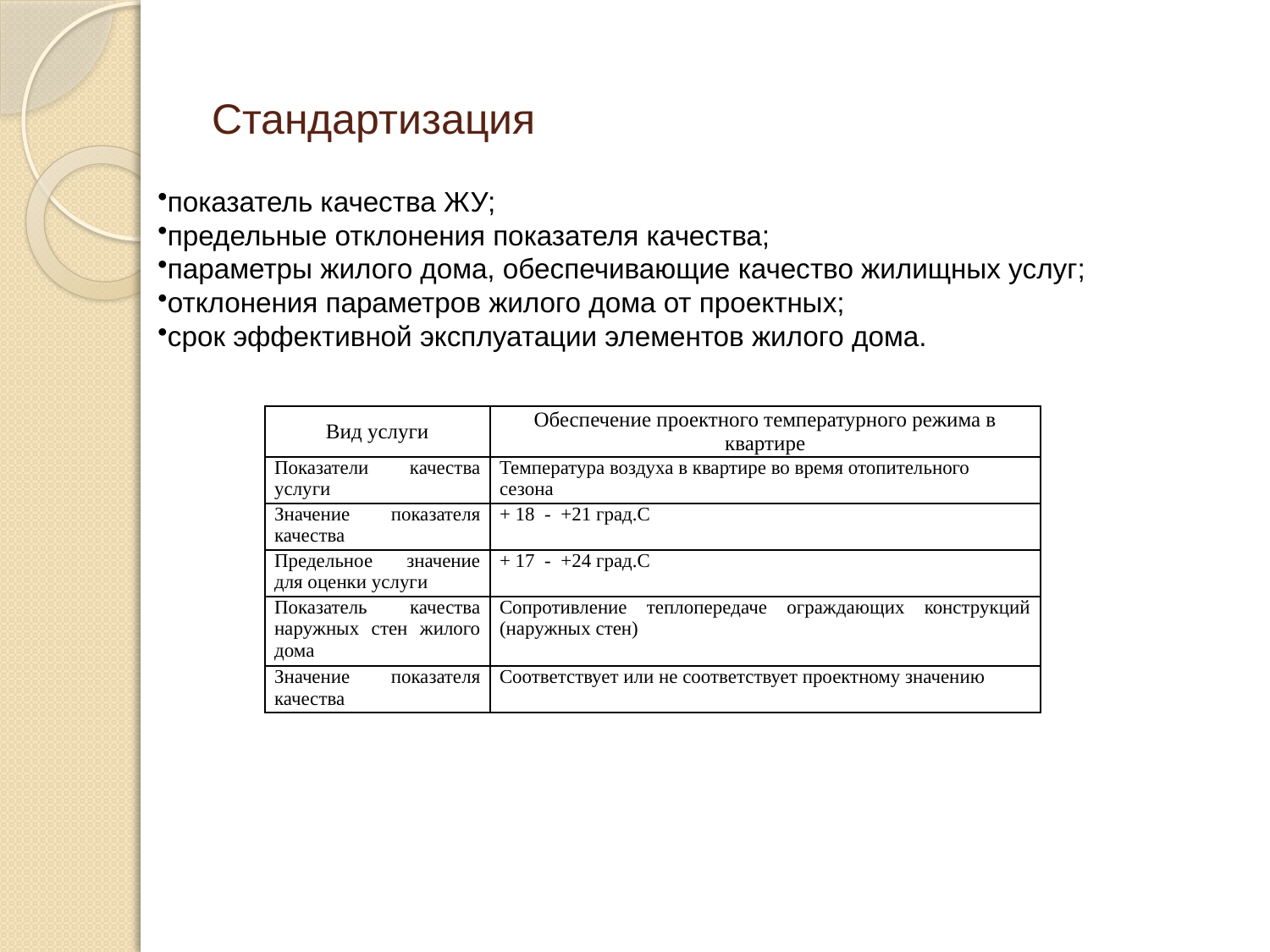

# Стандартизация
показатель качества ЖУ;
предельные отклонения показателя качества;
параметры жилого дома, обеспечивающие качество жилищных услуг;
отклонения параметров жилого дома от проектных;
срок эффективной эксплуатации элементов жилого дома.
| Вид услуги | Обеспечение проектного температурного режима в квартире |
| --- | --- |
| Показатели качества услуги | Температура воздуха в квартире во время отопительного сезона |
| Значение показателя качества | + 18 - +21 град.С |
| Предельное значение для оценки услуги | + 17 - +24 град.С |
| Показатель качества наружных стен жилого дома | Сопротивление теплопередаче ограждающих конструкций (наружных стен) |
| Значение показателя качества | Соответствует или не соответствует проектному значению |